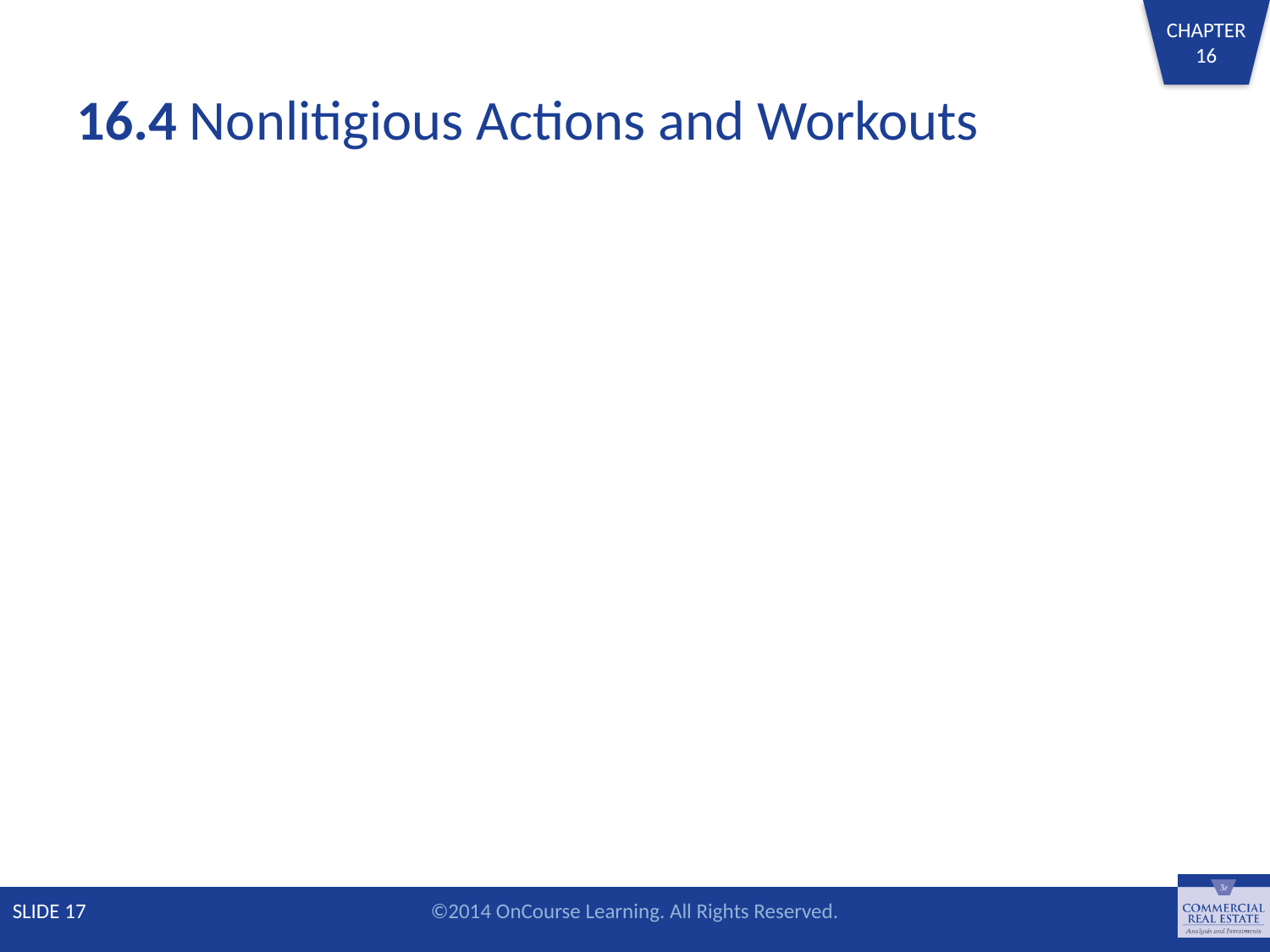

# 16.4 Nonlitigious Actions and Workouts

SLIDE 17